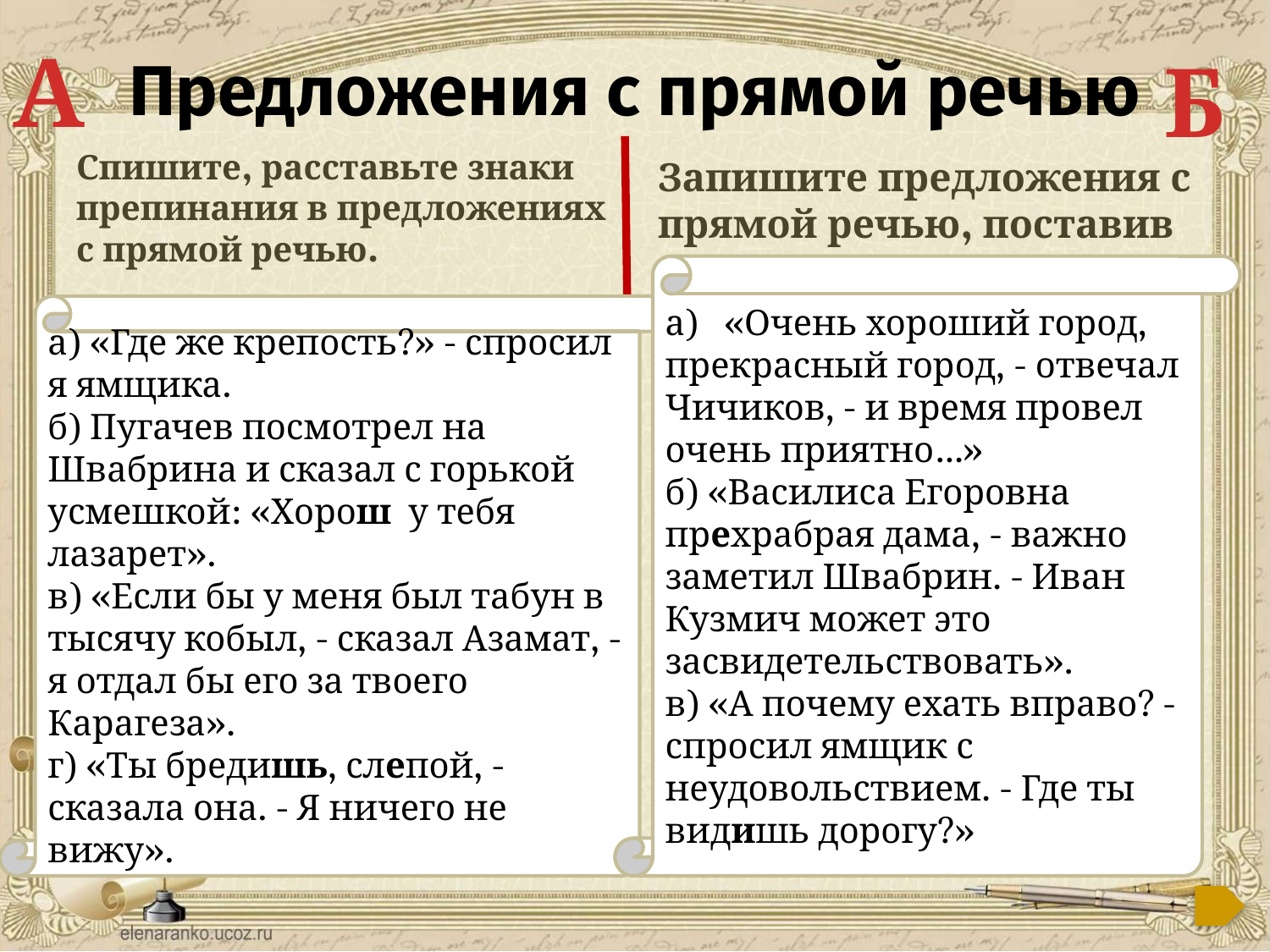

А
Б
# Предложения с прямой речью
Спишите, расставьте знаки препинания в предложениях с прямой речью.

Запишите предложения с прямой речью, поставив слова автора в середину.

а)   «Очень хороший город, прекрасный город, - отвечал Чичиков, - и время провел очень приятно…»
б) «Василиса Егоровна прехрабрая дама, - важно заметил Швабрин. - Иван Кузмич может это засвидетельствовать».
в) «А почему ехать вправо? -  спросил ямщик с неудовольствием. - Где ты видишь дорогу?»
а) «Где же крепость?» - спросил я ямщика.
б) Пугачев посмотрел на Швабрина и сказал с горькой усмешкой: «Хорош  у тебя лазарет».
в) «Если бы у меня был табун в тысячу кобыл, - сказал Азамат, - я отдал бы его за твоего Карагеза».
г) «Ты бредишь, слепой, - сказала она. - Я ничего не вижу».
а) Где же крепость спросил я ямщика.
б) Пугачев посмотрел на Швабрина и сказал с горькой усмешкой Хорош  у тебя лазарет.
в) Если бы у меня был табун в тысячу кобыл сказал Азамат я отдал бы его за твоего Карагеза.
г) Ты бредишь слепой сказала она я ничего не вижу.
а)  Очень хороший город, прекрасный город, и время провел очень приятно… (отвечал Чичиков)
б) Василиса Егоровна прехрабрая дама. Иван Кузмич может это засвидетельствовать. (заметил важно Швабрин)
в) А почему ехать вправо? Где ты видишь дорогу? (спросил ямщик с неудовольствием)